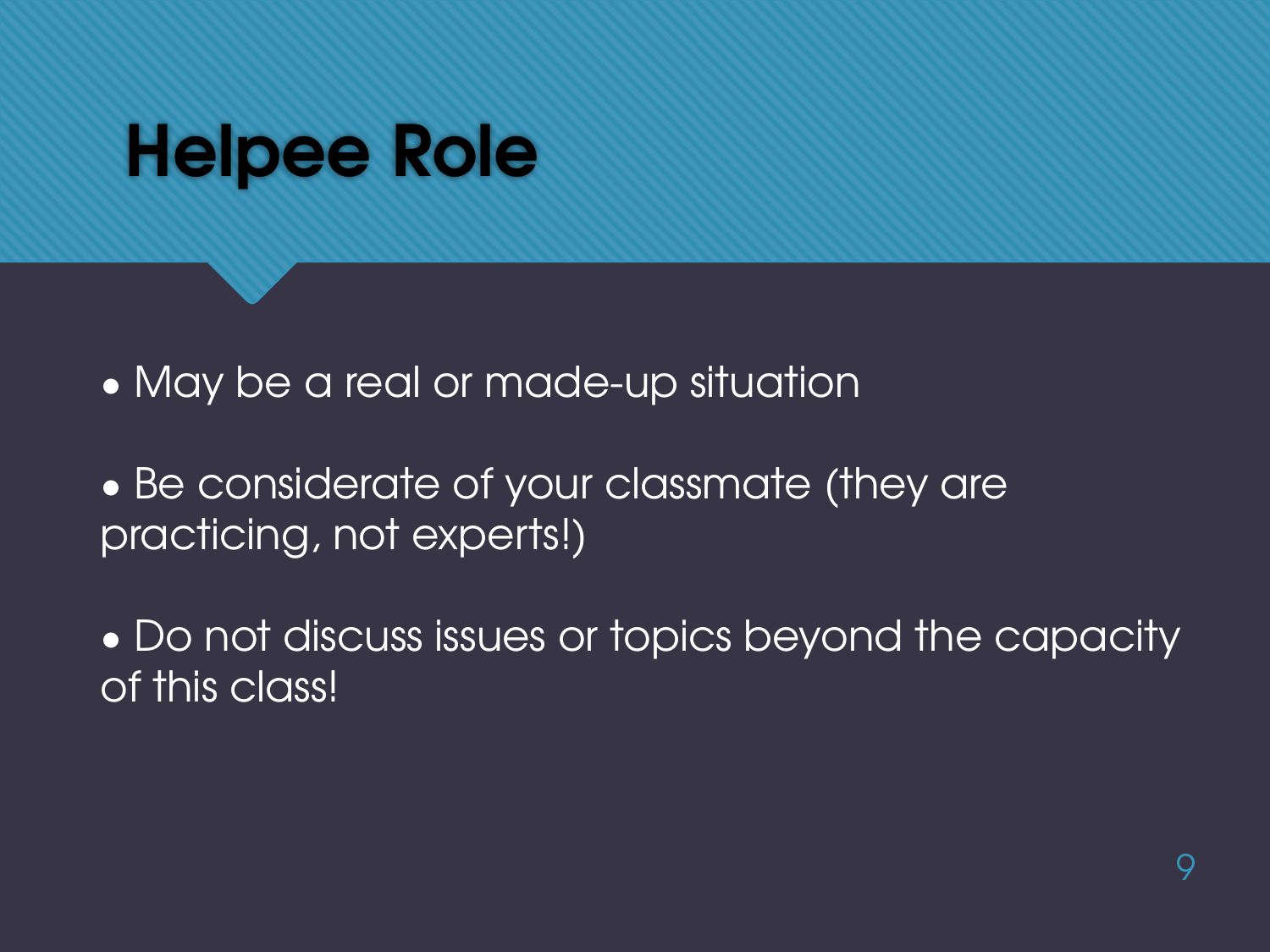

# Helpee Role
• May be a real or made-up situation

• Be considerate of your classmate (they are practicing, not experts!)

• Do not discuss issues or topics beyond the capacity of this class!
9